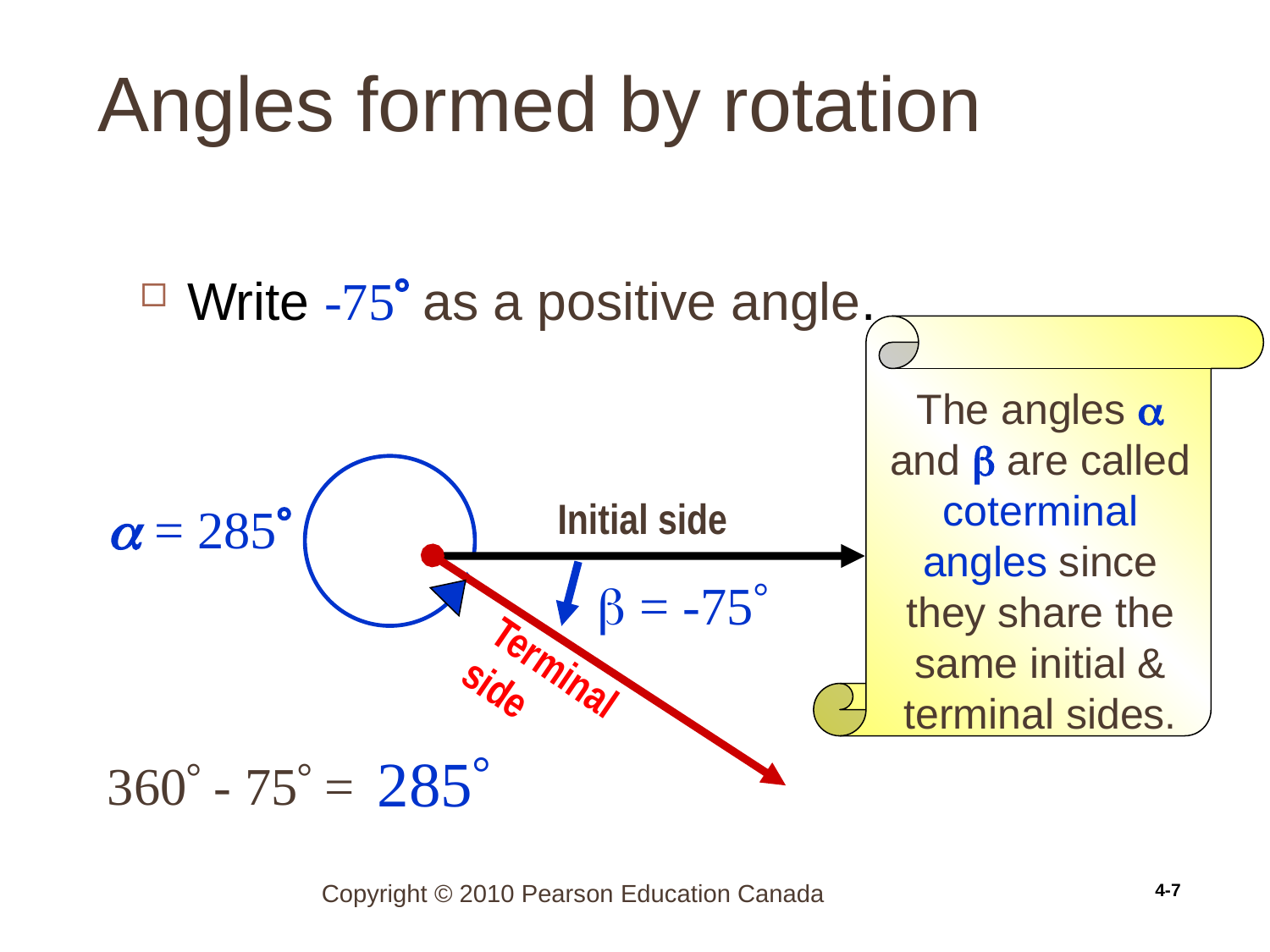

# Angles formed by rotation
4-7
Write -75° as a positive angle.

The angles α and β are called coterminal angles since they share the same initial & terminal sides.

Initial side
α = 285°

β = -75°

Terminal side
360° - 75° =
285°
Copyright © 2010 Pearson Education Canada
4-7